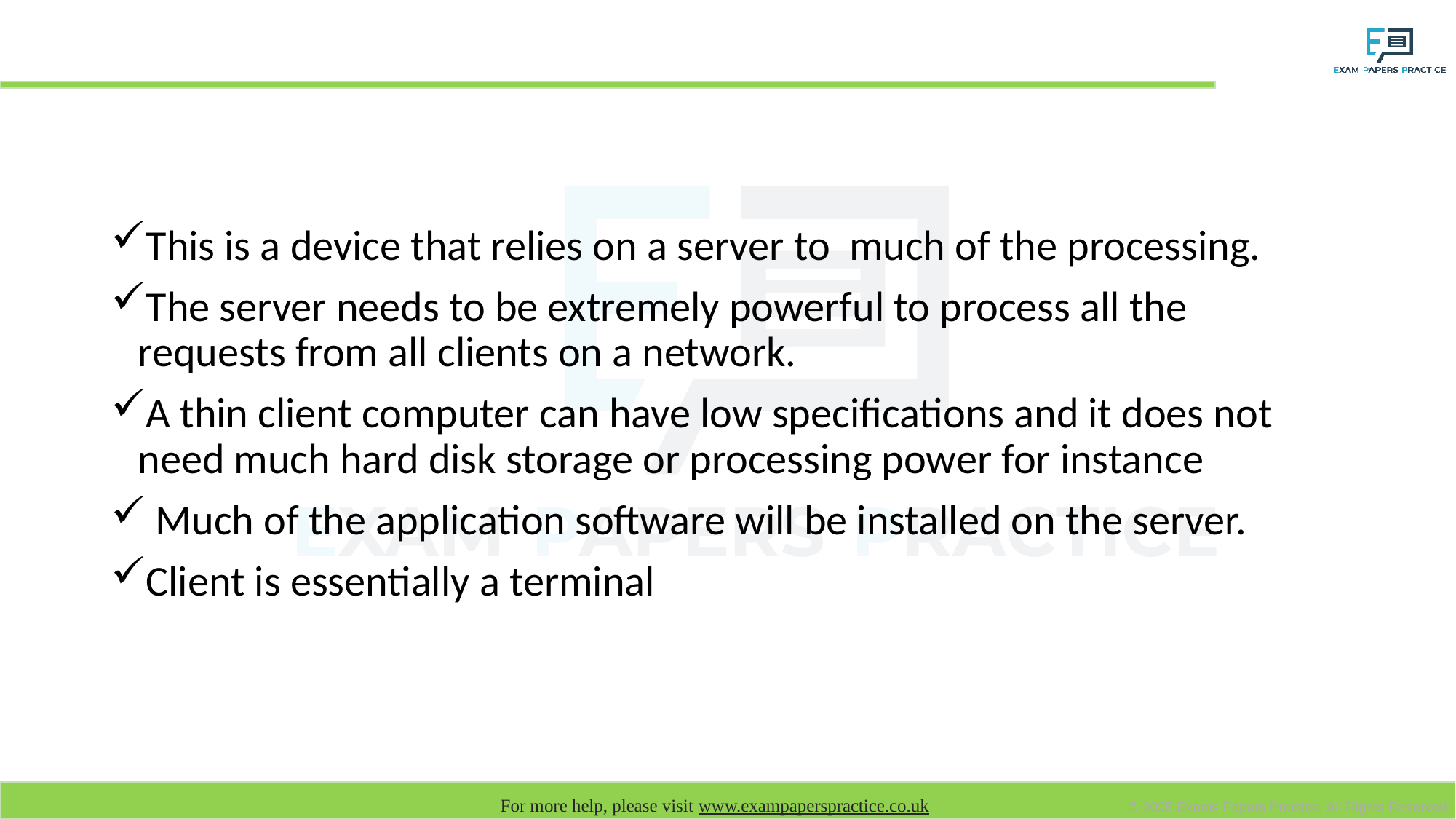

# Thin client
This is a device that relies on a server to  much of the processing.
The server needs to be extremely powerful to process all the requests from all clients on a network.
A thin client computer can have low specifications and it does not need much hard disk storage or processing power for instance
 Much of the application software will be installed on the server.
Client is essentially a terminal